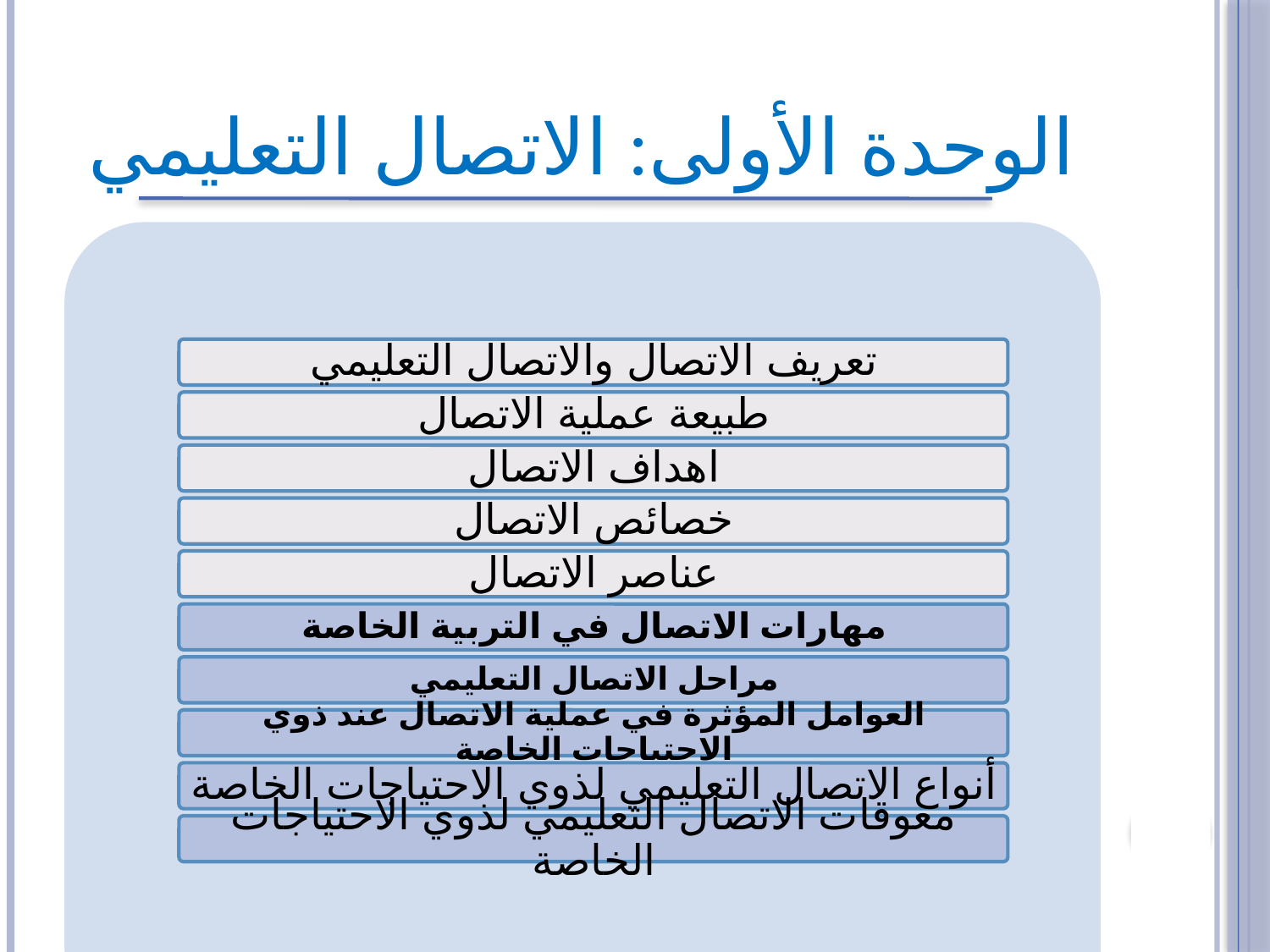

# الوحدة الأولى: الاتصال التعليمي

تعريف الاتصال والاتصال التعليمي
طبيعة عملية الاتصال
اهداف الاتصال
خصائص الاتصال
عناصر الاتصال
مهارات الاتصال في التربية الخاصة
مراحل الاتصال التعليمي
العوامل المؤثرة في عملية الاتصال عند ذوي الاحتياجات الخاصة
أنواع الاتصال التعليمي لذوي الاحتياجات الخاصة
معوقات الاتصال التعليمي لذوي الاحتياجات الخاصة

2